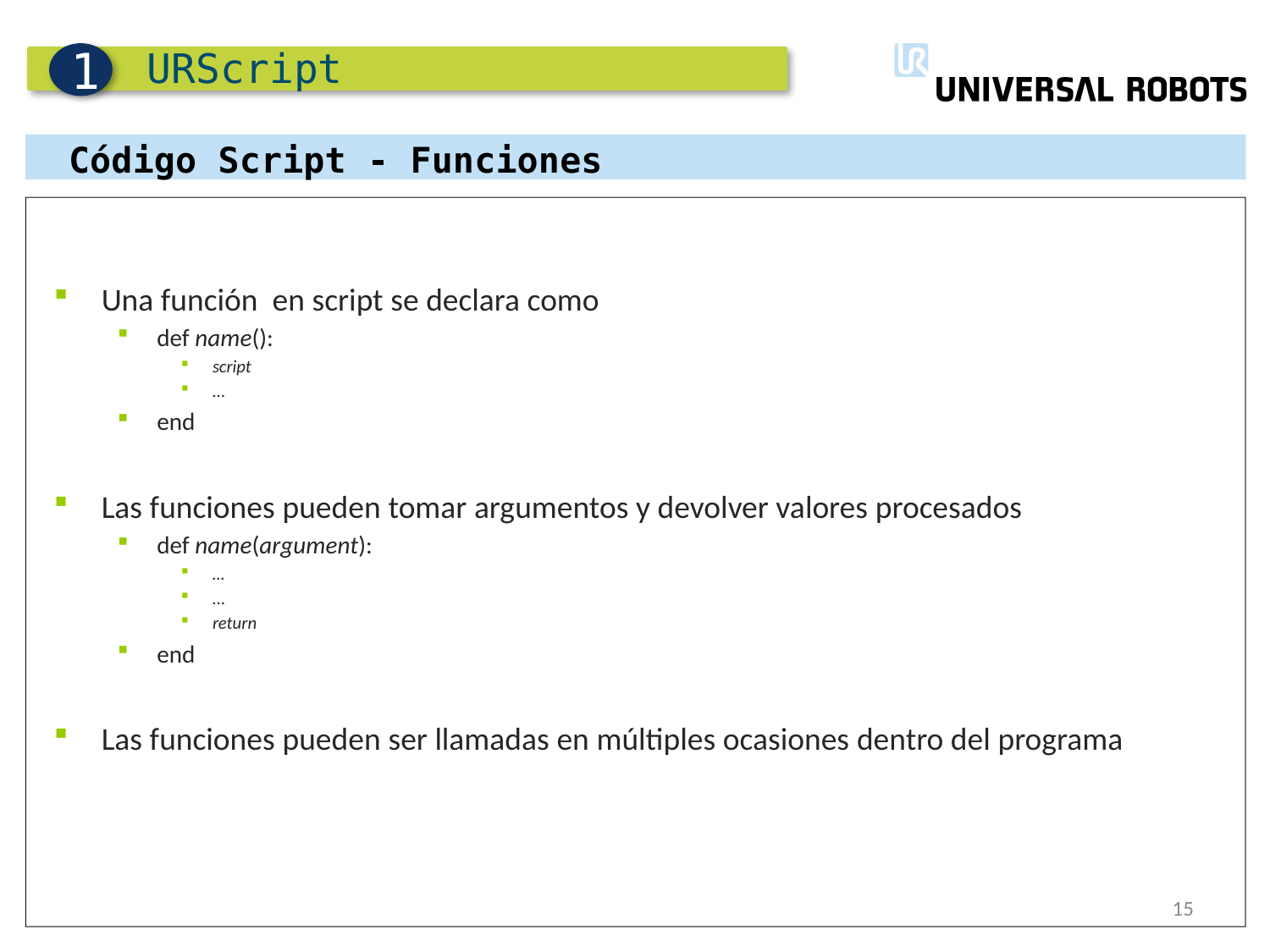

URScript
1

Código Script - Funciones

Una función  en script se declara como
def name():
script
…
end

Las funciones pueden tomar argumentos y devolver valores procesados
def name(argument):
…
…
return
end

Las funciones pueden ser llamadas en múltiples ocasiones dentro del programa

15